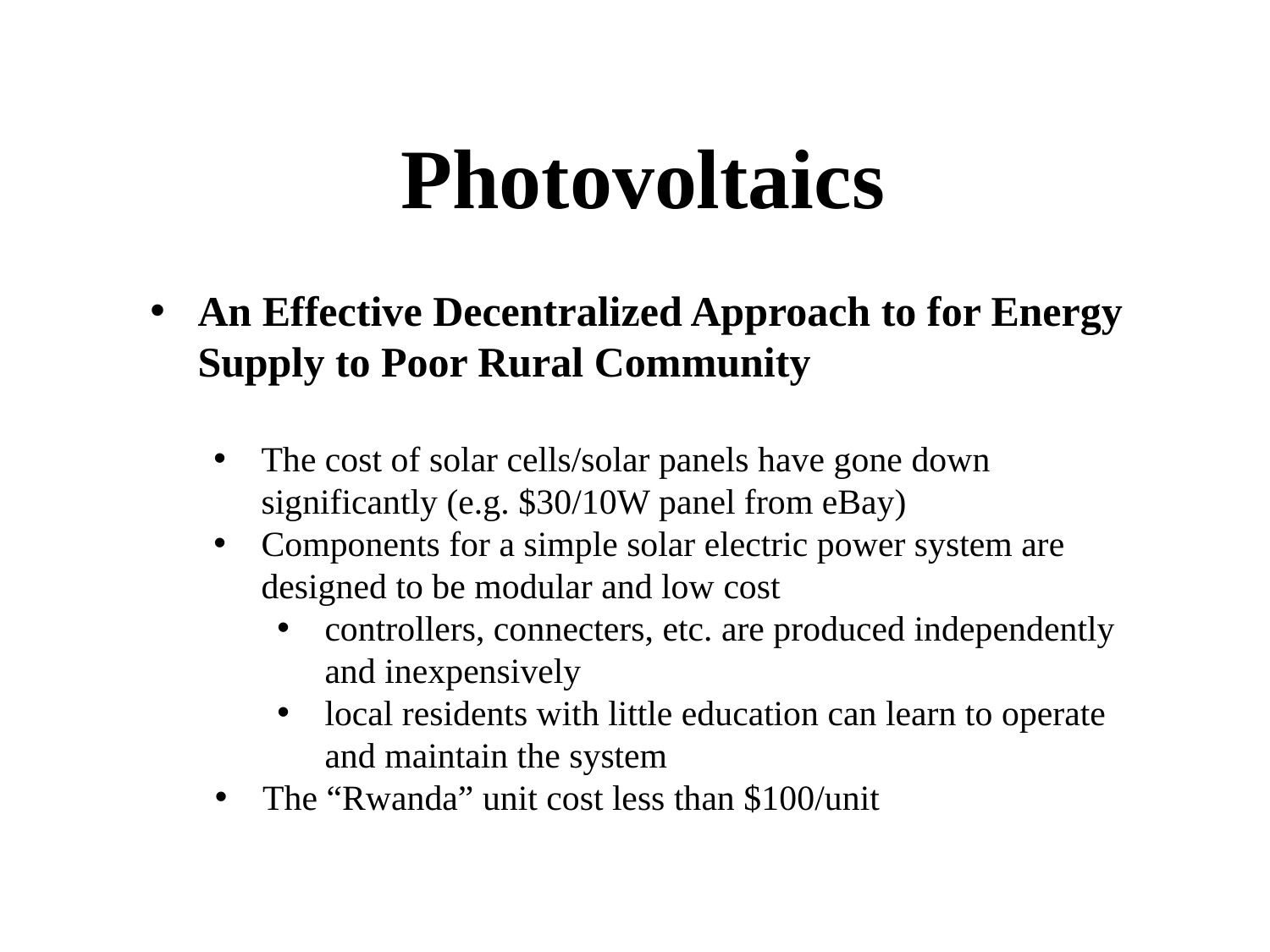

# Photovoltaics
An Effective Decentralized Approach to for Energy Supply to Poor Rural Community

The cost of solar cells/solar panels have gone down significantly (e.g. $30/10W panel from eBay)
Components for a simple solar electric power system are designed to be modular and low cost
controllers, connecters, etc. are produced independently and inexpensively
local residents with little education can learn to operate and maintain the system
The “Rwanda” unit cost less than $100/unit